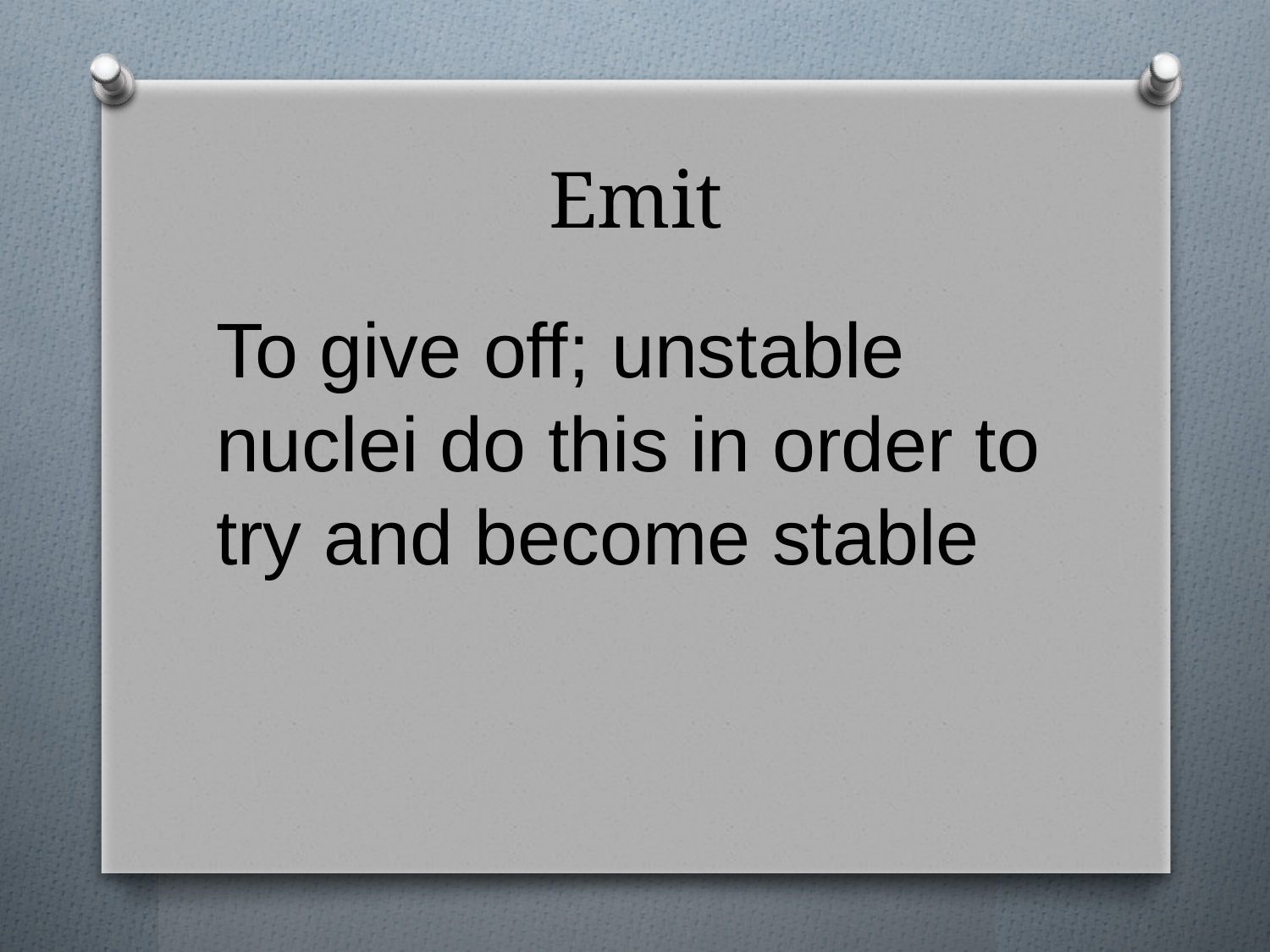

# Emit
To give off; unstable nuclei do this in order to try and become stable